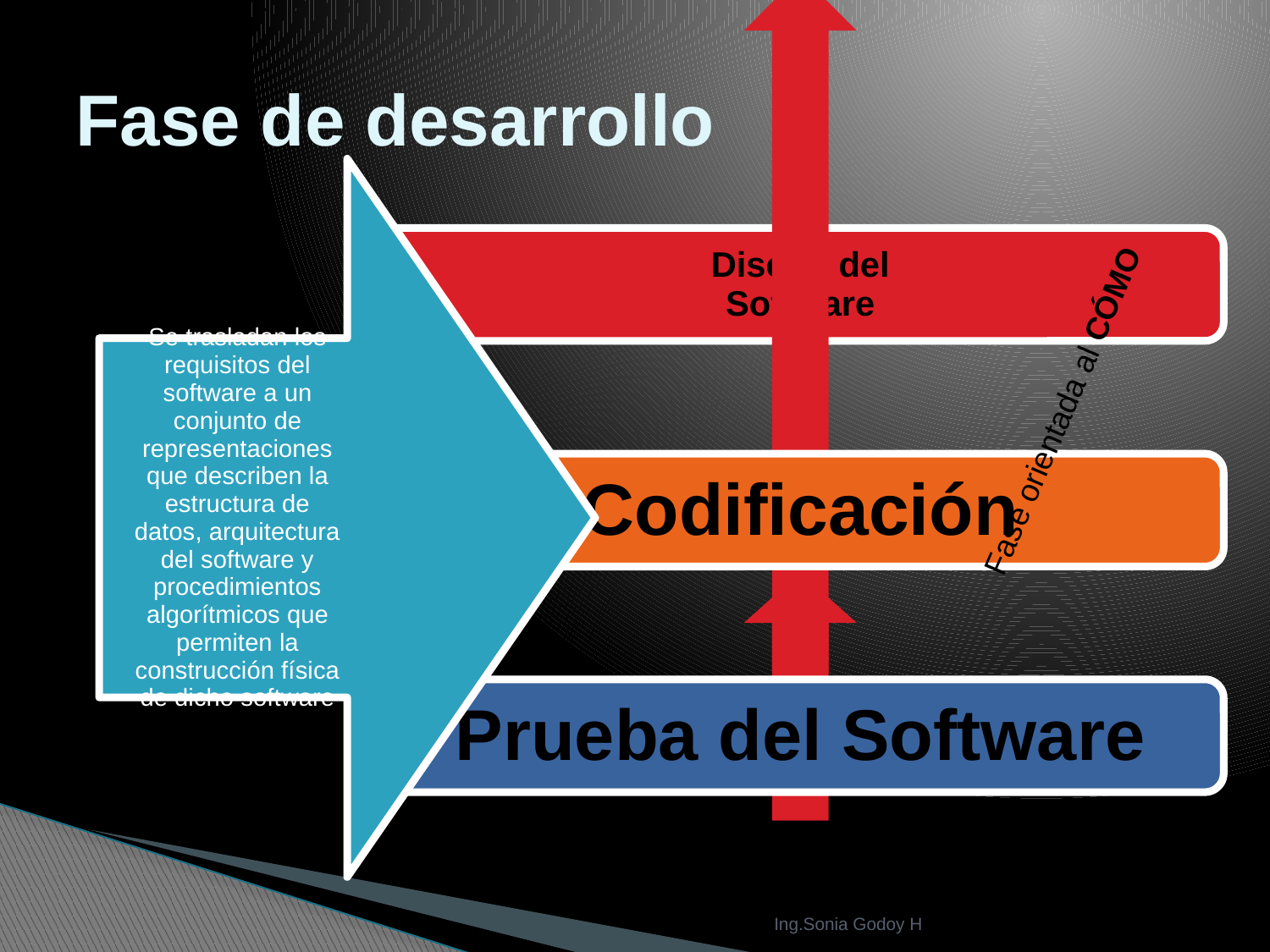

# Fase de desarrollo
Se trasladan los requisitos del software a un conjunto de representaciones que describen la estructura de datos, arquitectura del software y procedimientos algorítmicos que permiten la construcción física de dicho software
Diseño del
Software
Codificación
Prueba del Software
Fase orientada al CÓMO
Ing.Sonia Godoy H